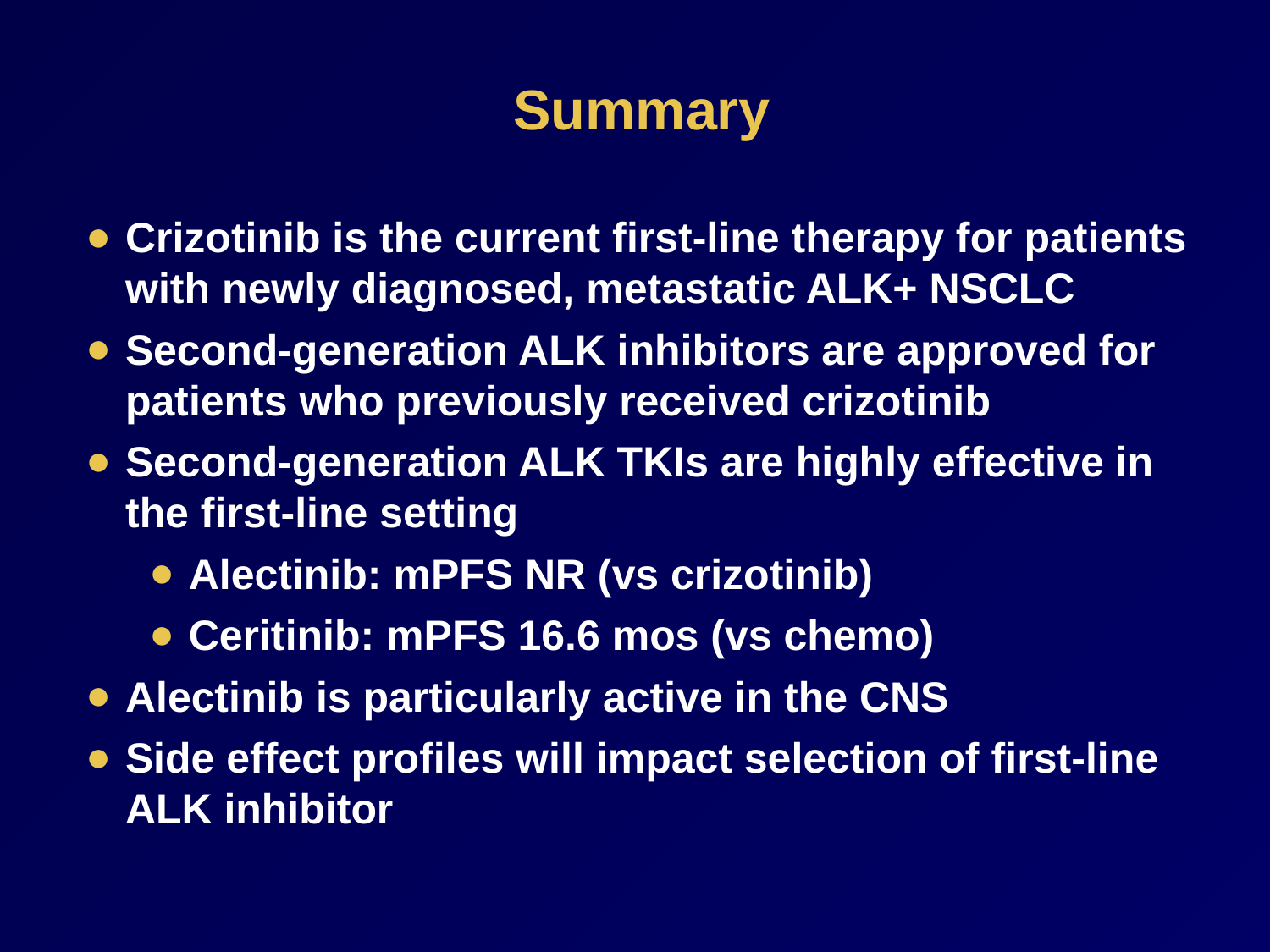

Summary
Crizotinib is the current first-line therapy for patients with newly diagnosed, metastatic ALK+ NSCLC
Second-generation ALK inhibitors are approved for patients who previously received crizotinib
Second-generation ALK TKIs are highly effective in the first-line setting
Alectinib: mPFS NR (vs crizotinib)
Ceritinib: mPFS 16.6 mos (vs chemo)
Alectinib is particularly active in the CNS
Side effect profiles will impact selection of first-line ALK inhibitor